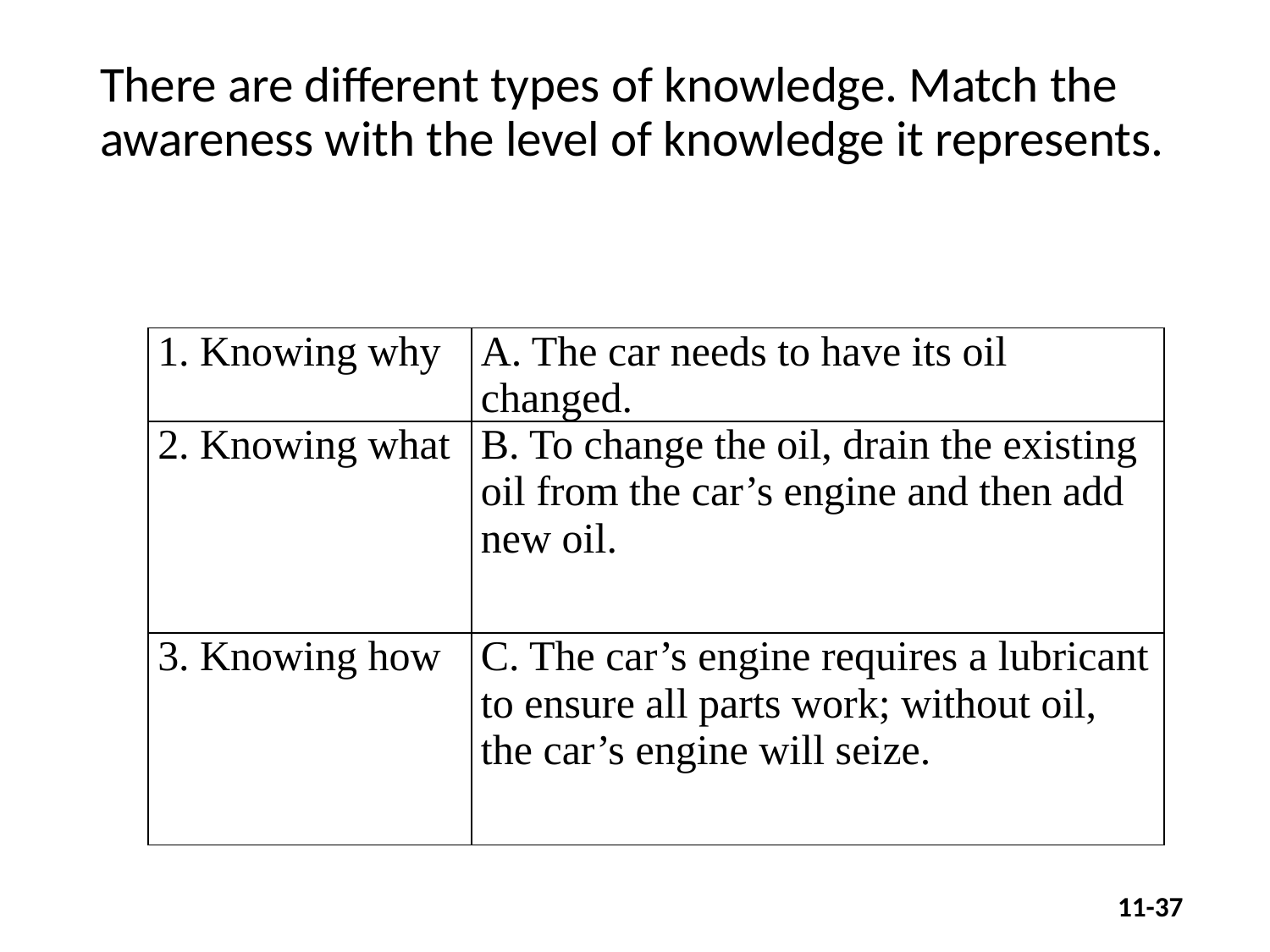

# There are different types of knowledge. Match the awareness with the level of knowledge it represents.
| 1. Knowing why | A. The car needs to have its oil changed. |
| --- | --- |
| 2. Knowing what | B. To change the oil, drain the existing oil from the car’s engine and then add new oil. |
| 3. Knowing how | C. The car’s engine requires a lubricant to ensure all parts work; without oil, the car’s engine will seize. |